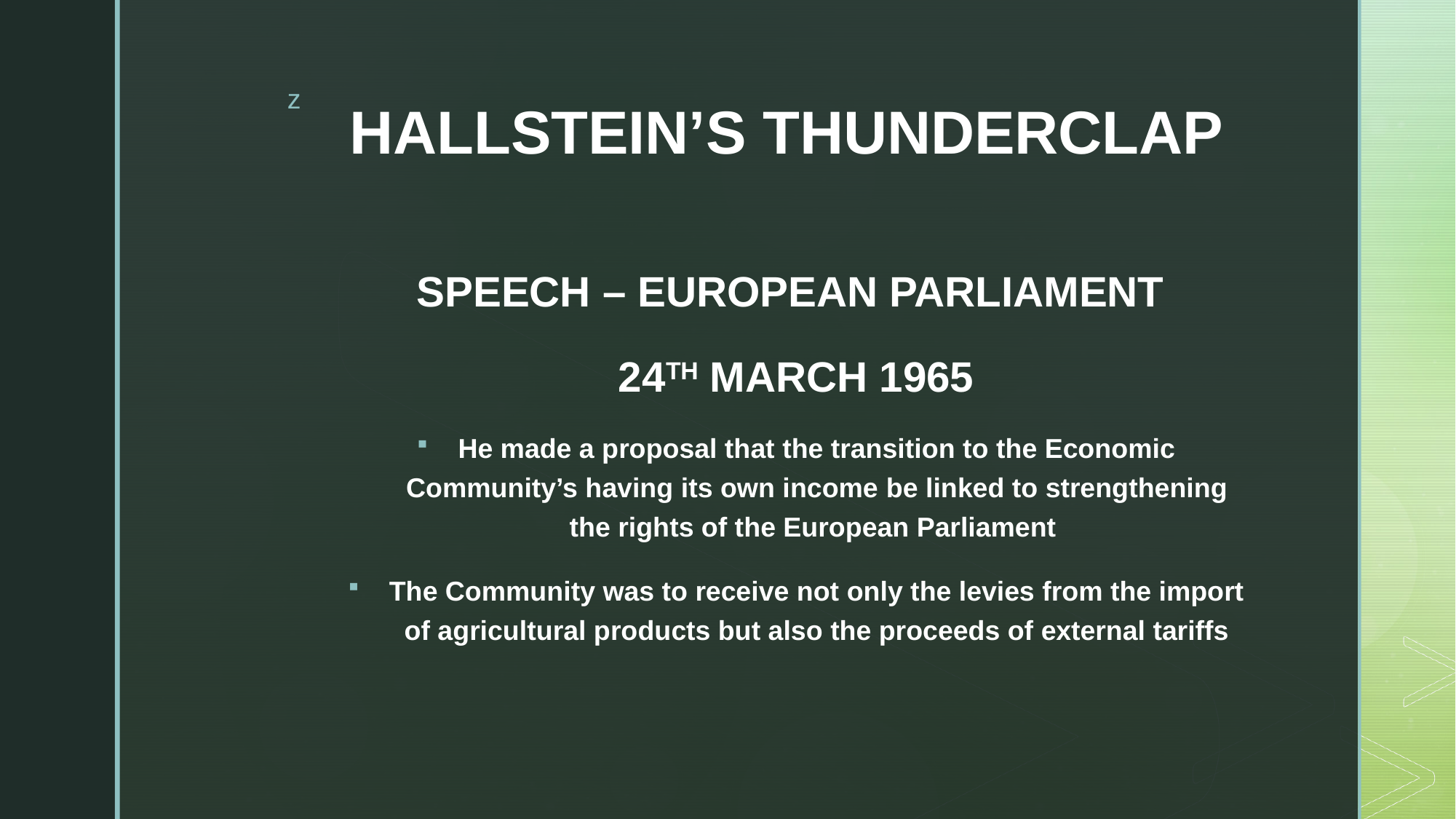

# HALLSTEIN’S THUNDERCLAP
SPEECH – EUROPEAN PARLIAMENT
24TH MARCH 1965
He made a proposal that the transition to the Economic Community’s having its own income be linked to strengthening the rights of the European Parliament
The Community was to receive not only the levies from the import of agricultural products but also the proceeds of external tariffs